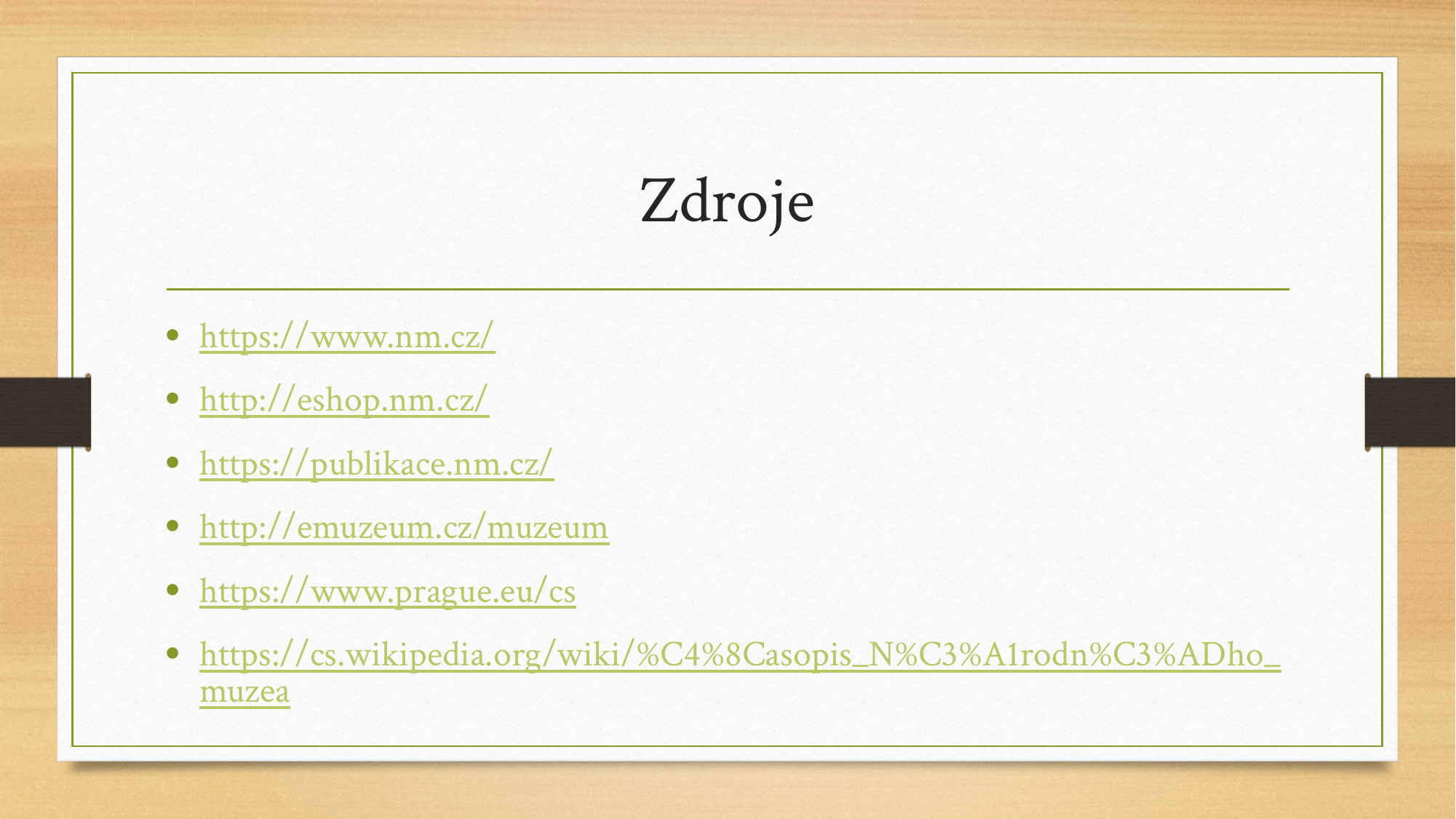

# Zdroje
https://www.nm.cz/
http://eshop.nm.cz/
https://publikace.nm.cz/
http://emuzeum.cz/muzeum
https://www.prague.eu/cs
https://cs.wikipedia.org/wiki/%C4%8Casopis_N%C3%A1rodn%C3%ADho_muzea